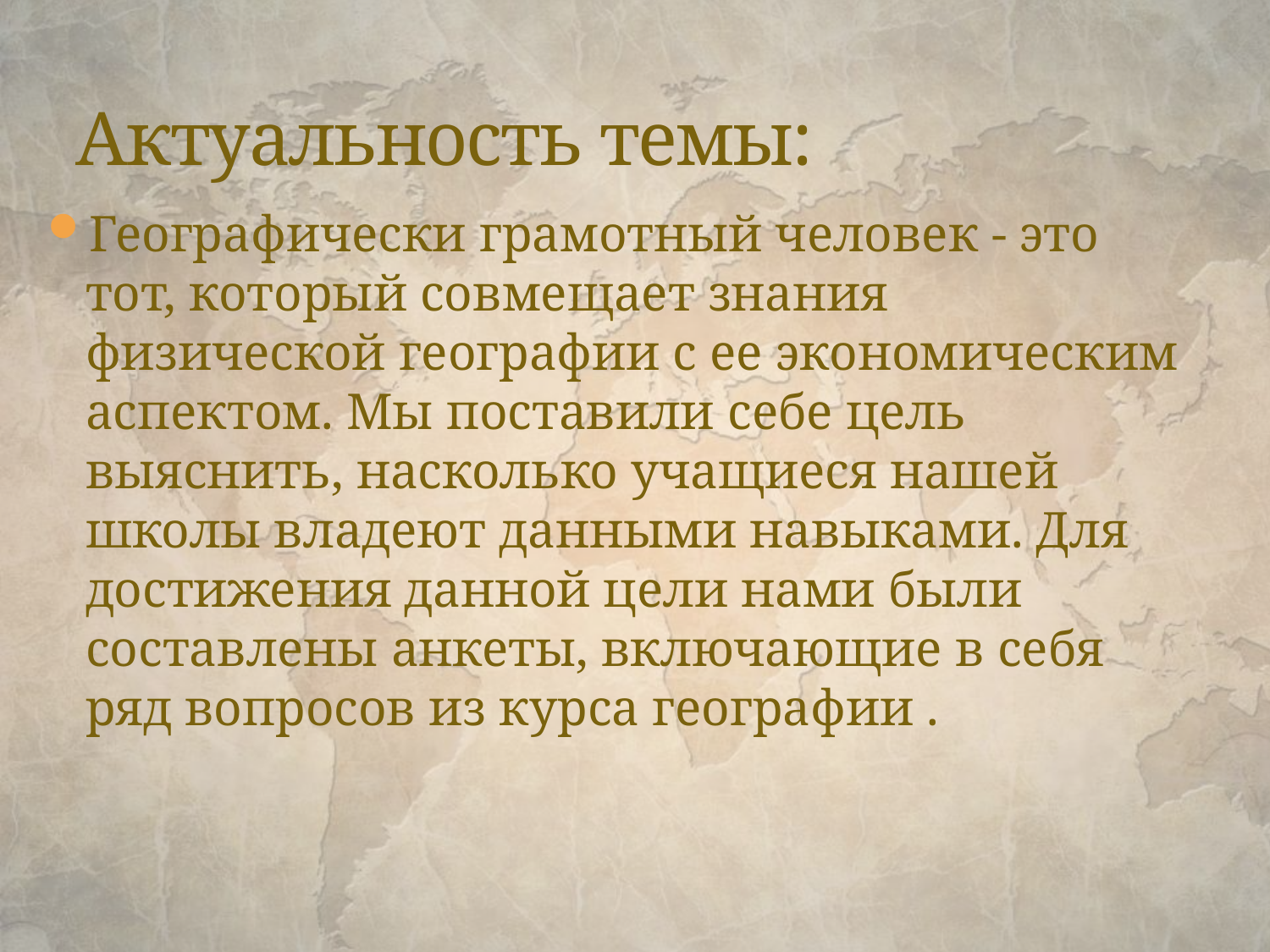

# Актуальность темы:
Географически грамотный человек - это тот, который совмещает знания физической географии с ее экономическим аспектом. Мы поставили себе цель выяснить, насколько учащиеся нашей школы владеют данными навыками. Для достижения данной цели нами были составлены анкеты, включающие в себя ряд вопросов из курса географии .